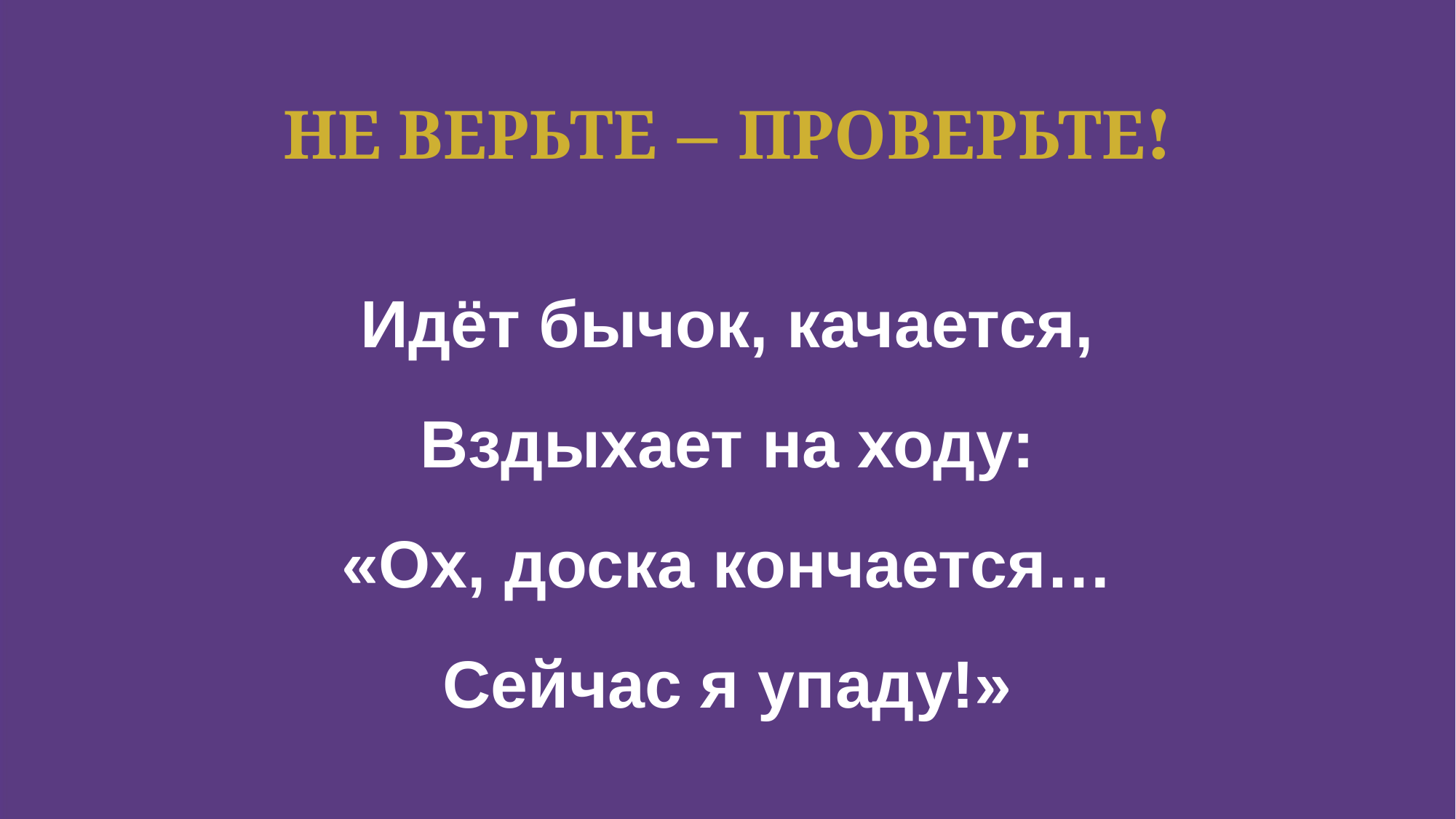

# НЕ ВЕРЬТЕ – ПРОВЕРЬТЕ!
Идёт бычок, качается,
Вздыхает на ходу:
«Ох, доска кончается…
Сейчас я упаду!»